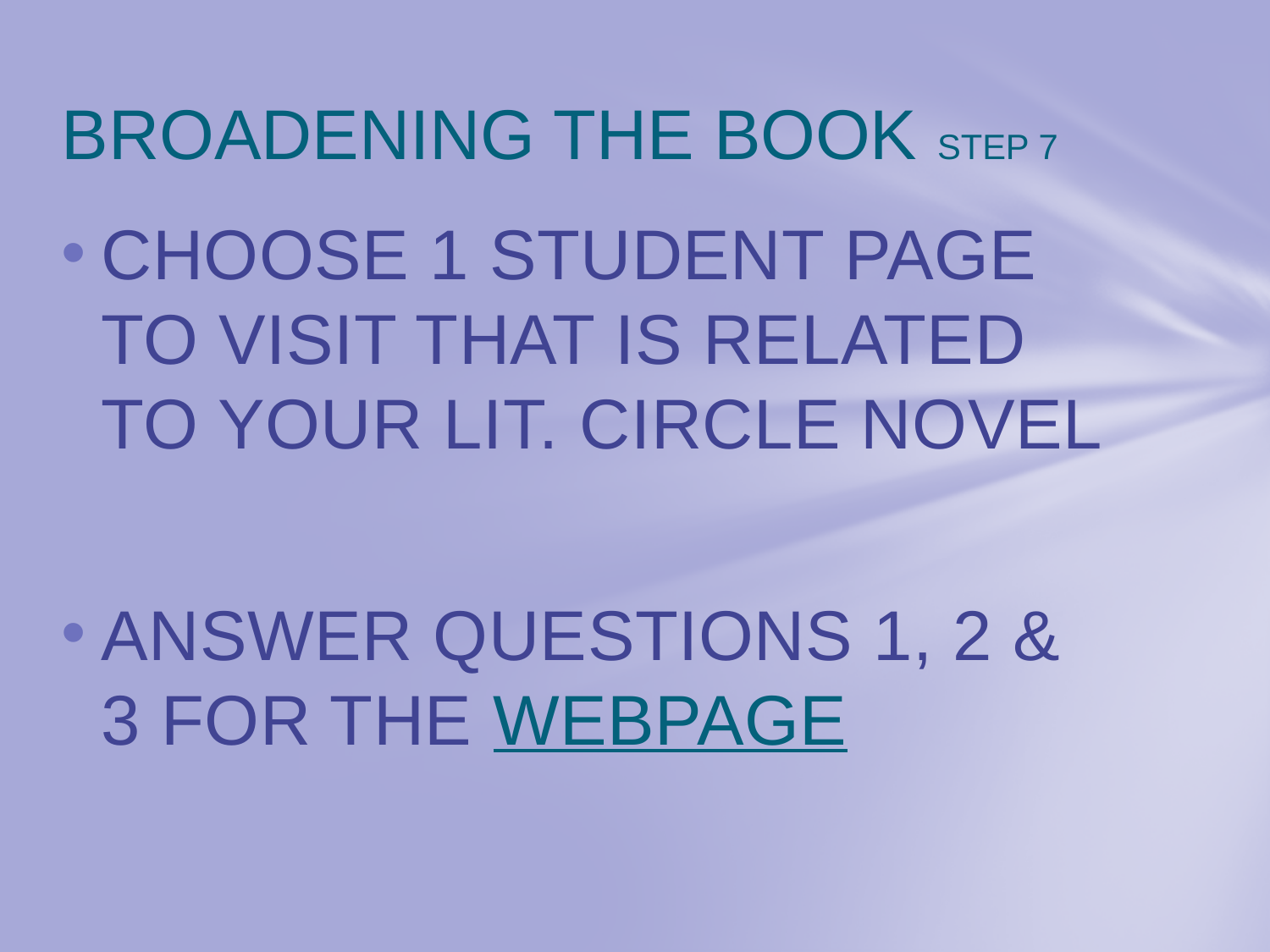

# BROADENING THE BOOK STEP 7
CHOOSE 1 STUDENT PAGE TO VISIT THAT IS RELATED TO YOUR LIT. CIRCLE NOVEL

ANSWER QUESTIONS 1, 2 & 3 FOR THE WEBPAGE